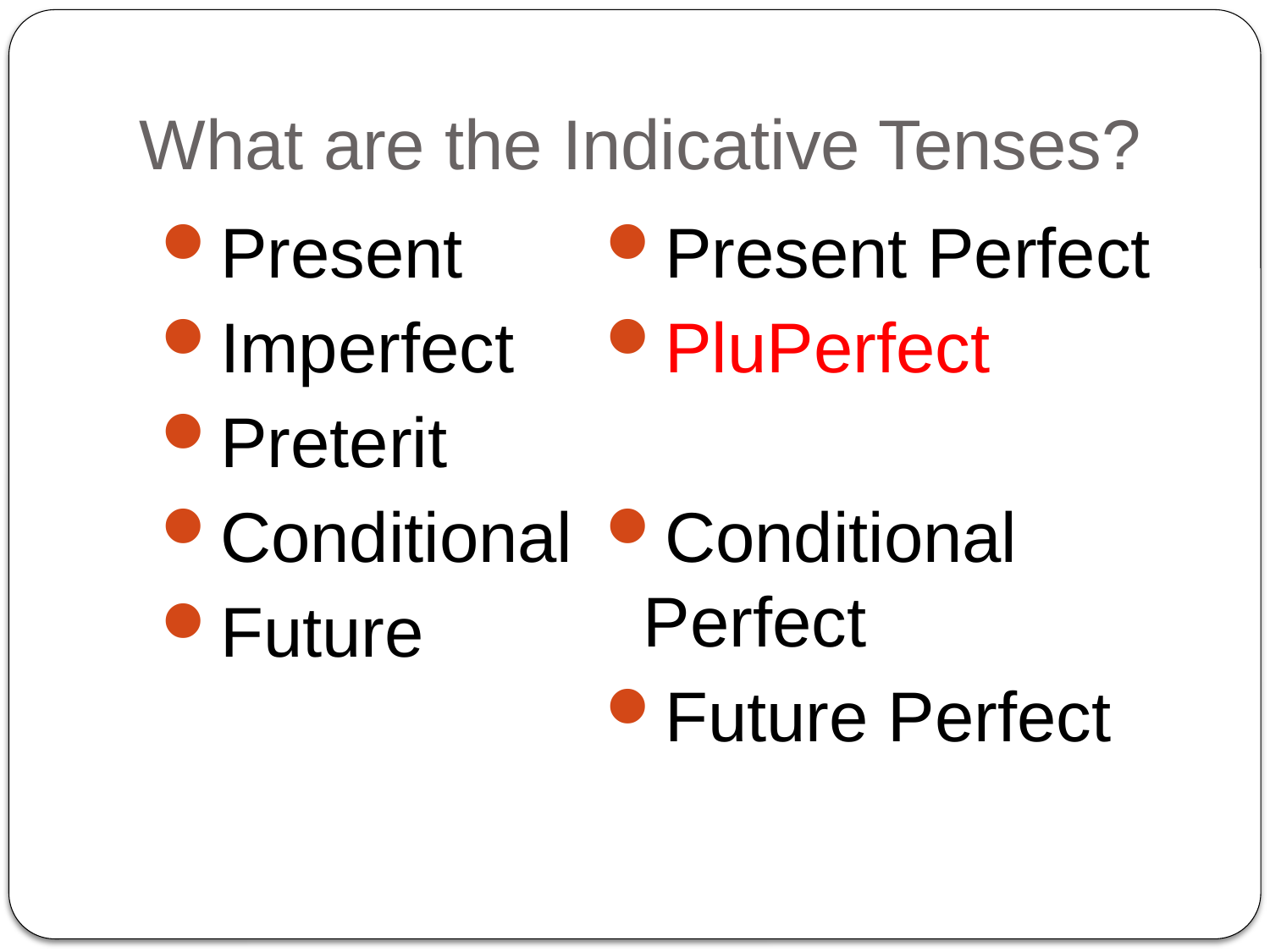

# What are the Indicative Tenses?
Present
Imperfect
Preterit
Conditional
Future

Present Perfect
PluPerfect

Conditional Perfect
Future Perfect